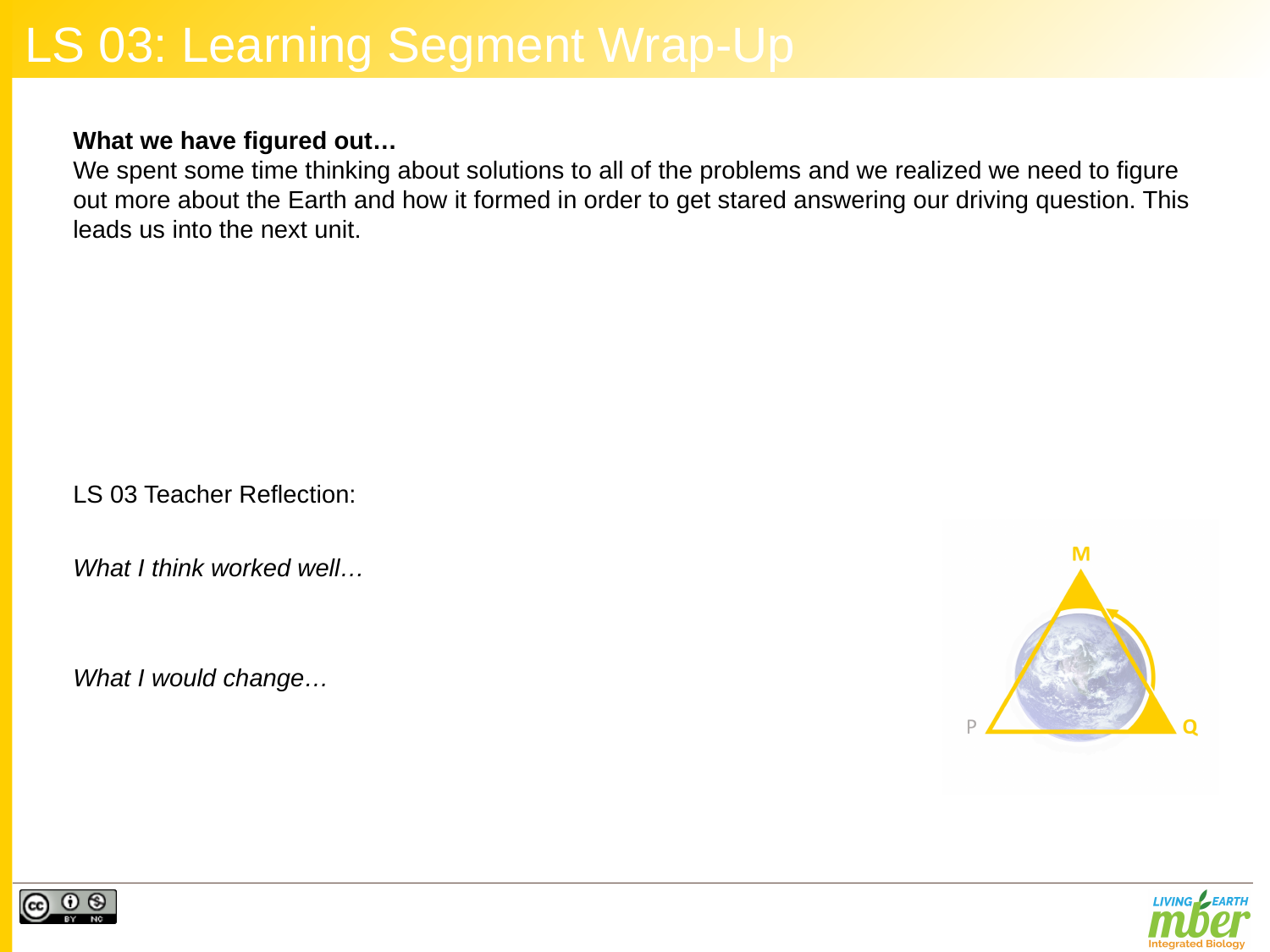

# LS 03: Learning Segment Wrap-Up
What we have figured out…
We spent some time thinking about solutions to all of the problems and we realized we need to figure out more about the Earth and how it formed in order to get stared answering our driving question. This leads us into the next unit.
LS 03 Teacher Reflection:

What I think worked well…

What I would change…